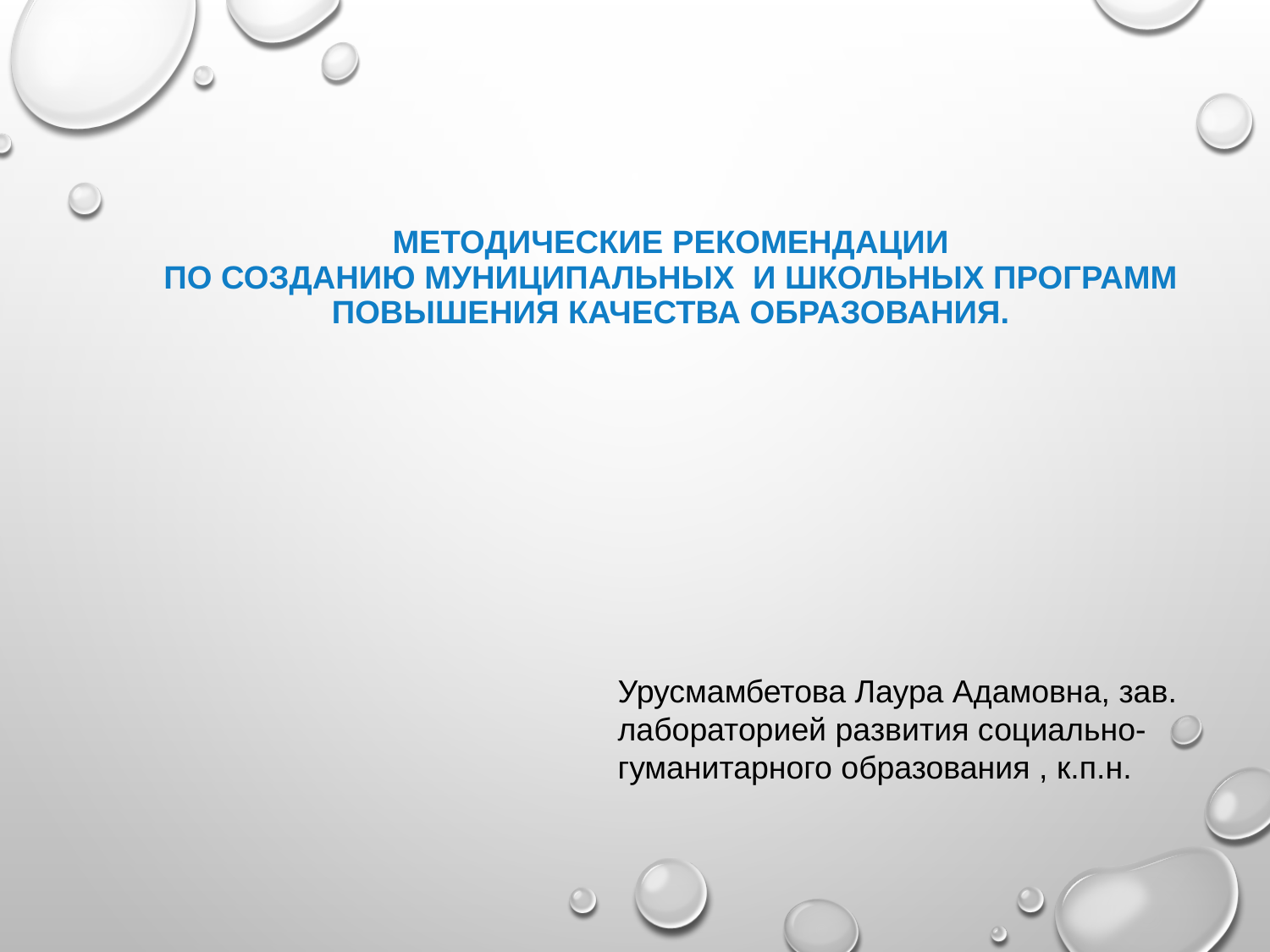

# МЕТОДИЧЕСКИЕ РЕКОМЕНДАЦИИ по созданию муниципальных  и школьных программ повышения качества образования.
Урусмамбетова Лаура Адамовна, зав. лабораторией развития социально-гуманитарного образования , к.п.н.